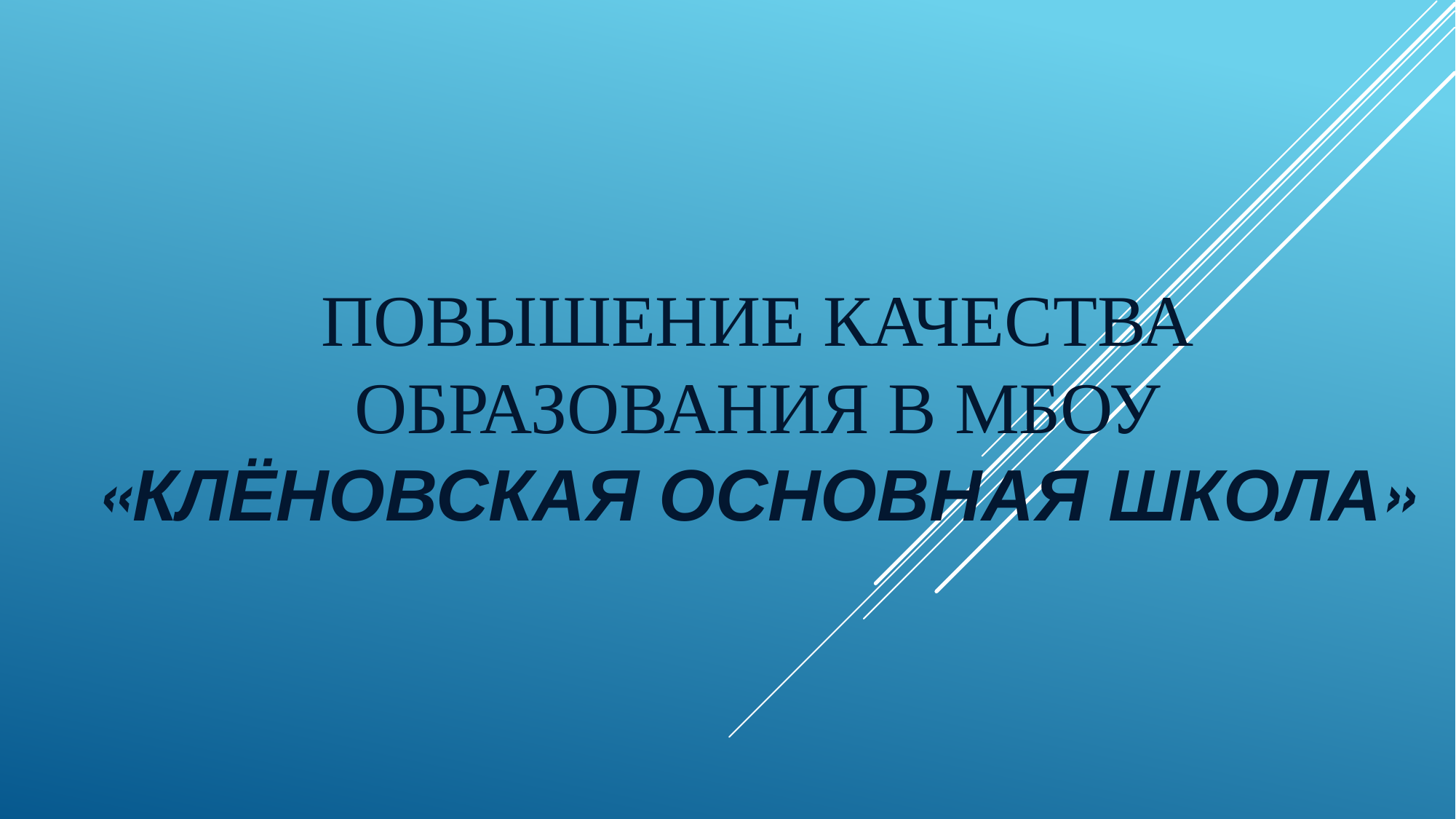

# повышение качества образования в мбоу «клёновская основная школа»